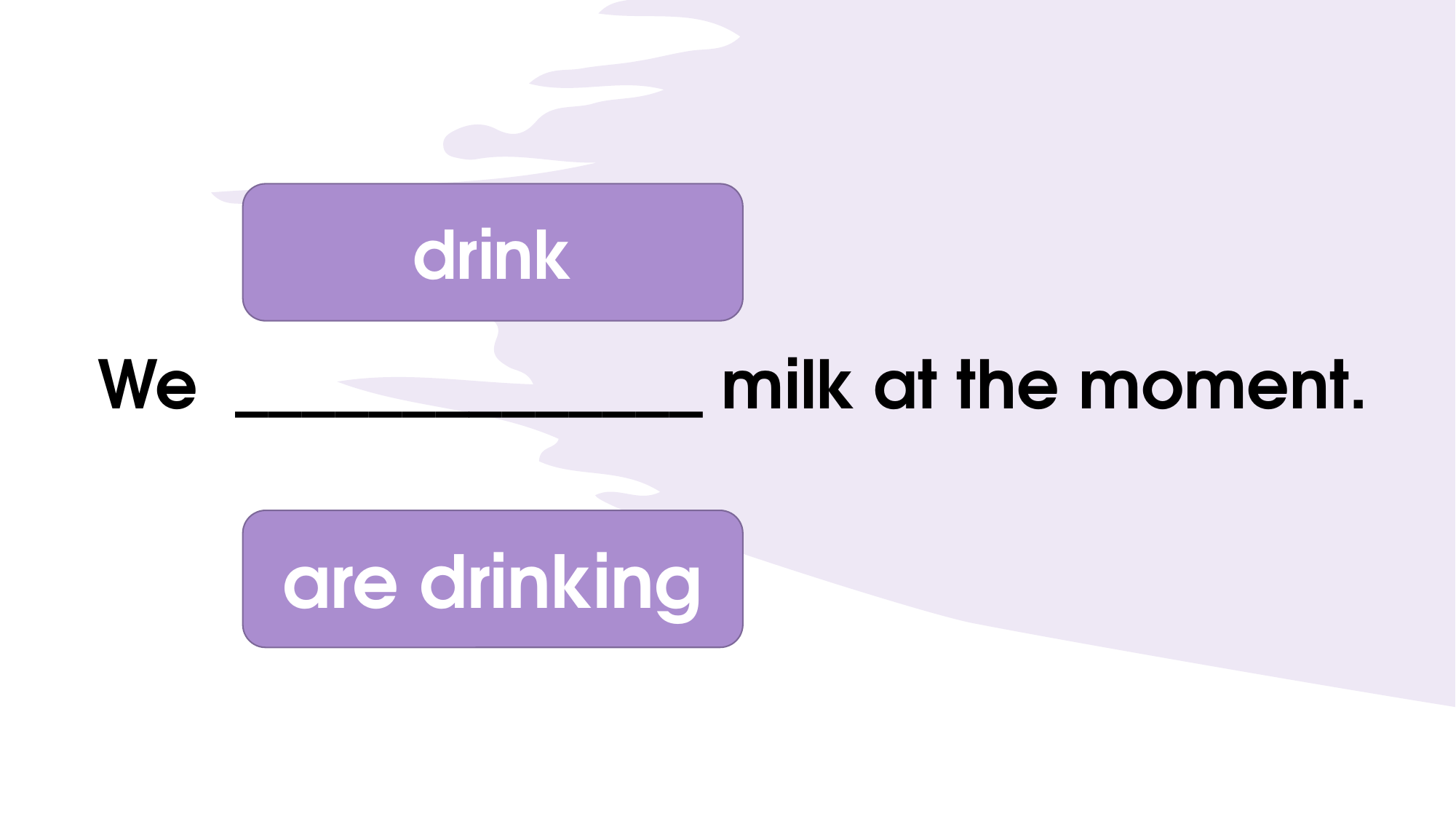

drink
We  ______________ milk at the moment.
are drinking